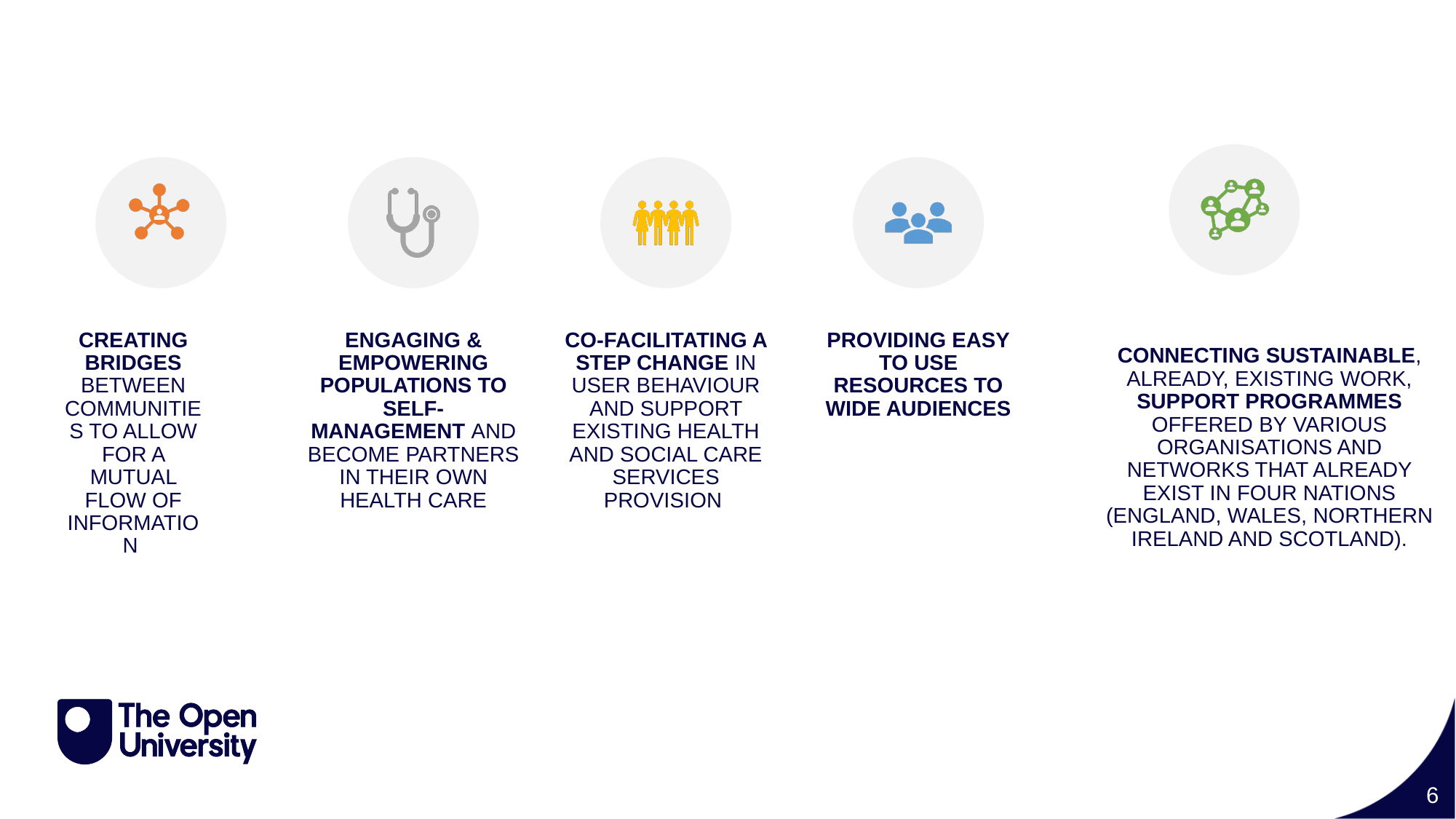

Creating bridges between communities to allow for a mutual flow of information
ENGAGING & Empowering populations to self-management and become partners in their own health care
Co-facilitating a step change in user behaviour and support existing health and social care services provision
Providing easy to use resources to wide audiences
Connecting sustainable, already, existing work, support programmes offered by various organisations and networks that already exist in four nations (England, Wales, Northern Ireland and Scotland).